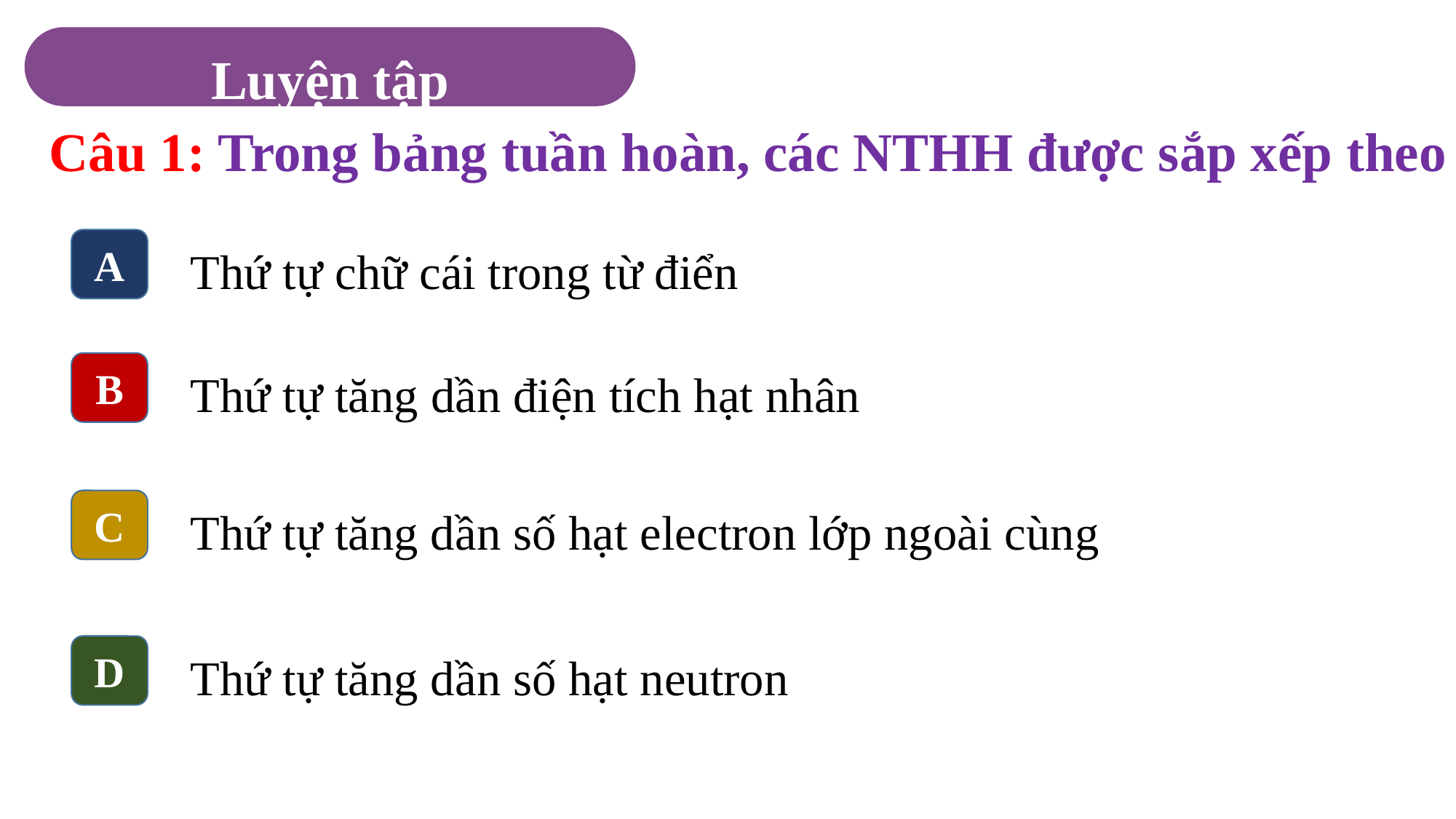

Luyện tập
Câu 1: Trong bảng tuần hoàn, các NTHH được sắp xếp theo
A
Thứ tự chữ cái trong từ điển
B
Thứ tự tăng dần điện tích hạt nhân
C
Thứ tự tăng dần số hạt electron lớp ngoài cùng
D
Thứ tự tăng dần số hạt neutron